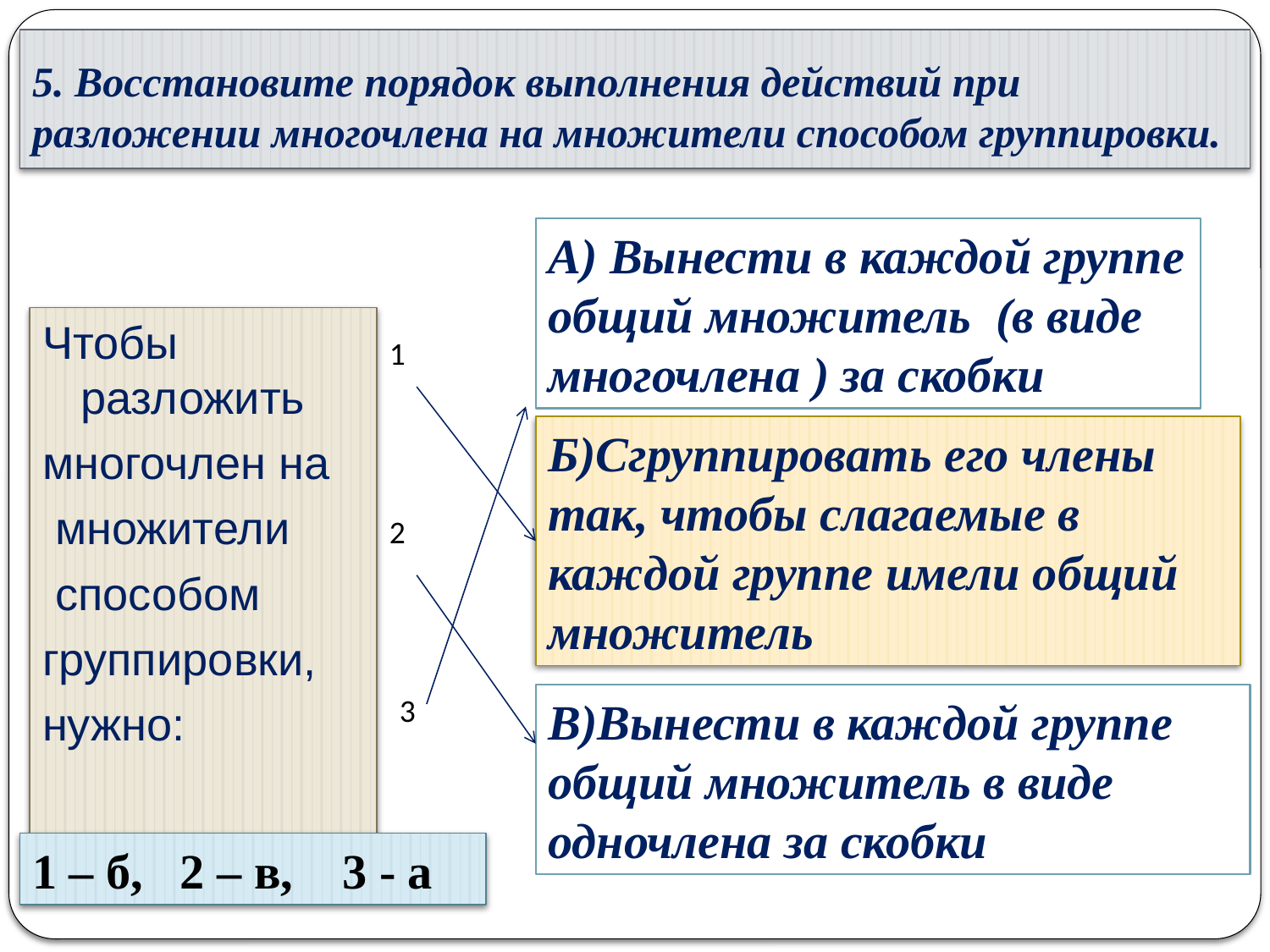

# 5. Восстановите порядок выполнения действий при разложении многочлена на множители способом группировки.
А) Вынести в каждой группе общий множитель  (в виде многочлена ) за скобки
Чтобы разложить
многочлен на
 множители
 способом
группировки,
нужно:
1
Б)Сгруппировать его члены так, чтобы слагаемые в каждой группе имели общий множитель
2
3
В)Вынести в каждой группе общий множитель в виде одночлена за скобки
1 – б,   2 – в,    3 - а